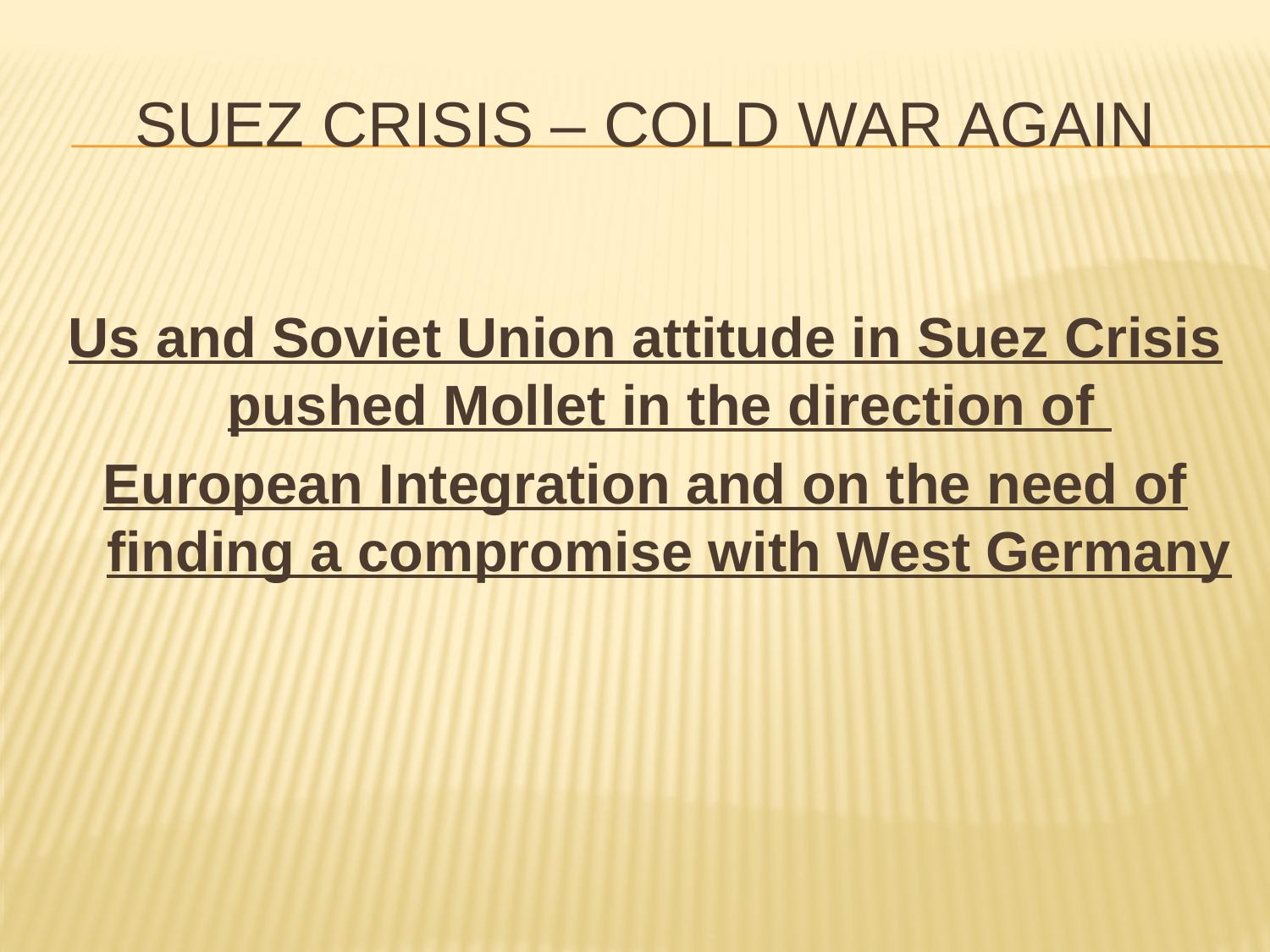

# SUEZ CRISIS – COLD WAR AGAIN

Us and Soviet Union attitude in Suez Crisis pushed Mollet in the direction of
European Integration and on the need of finding a compromise with West Germany